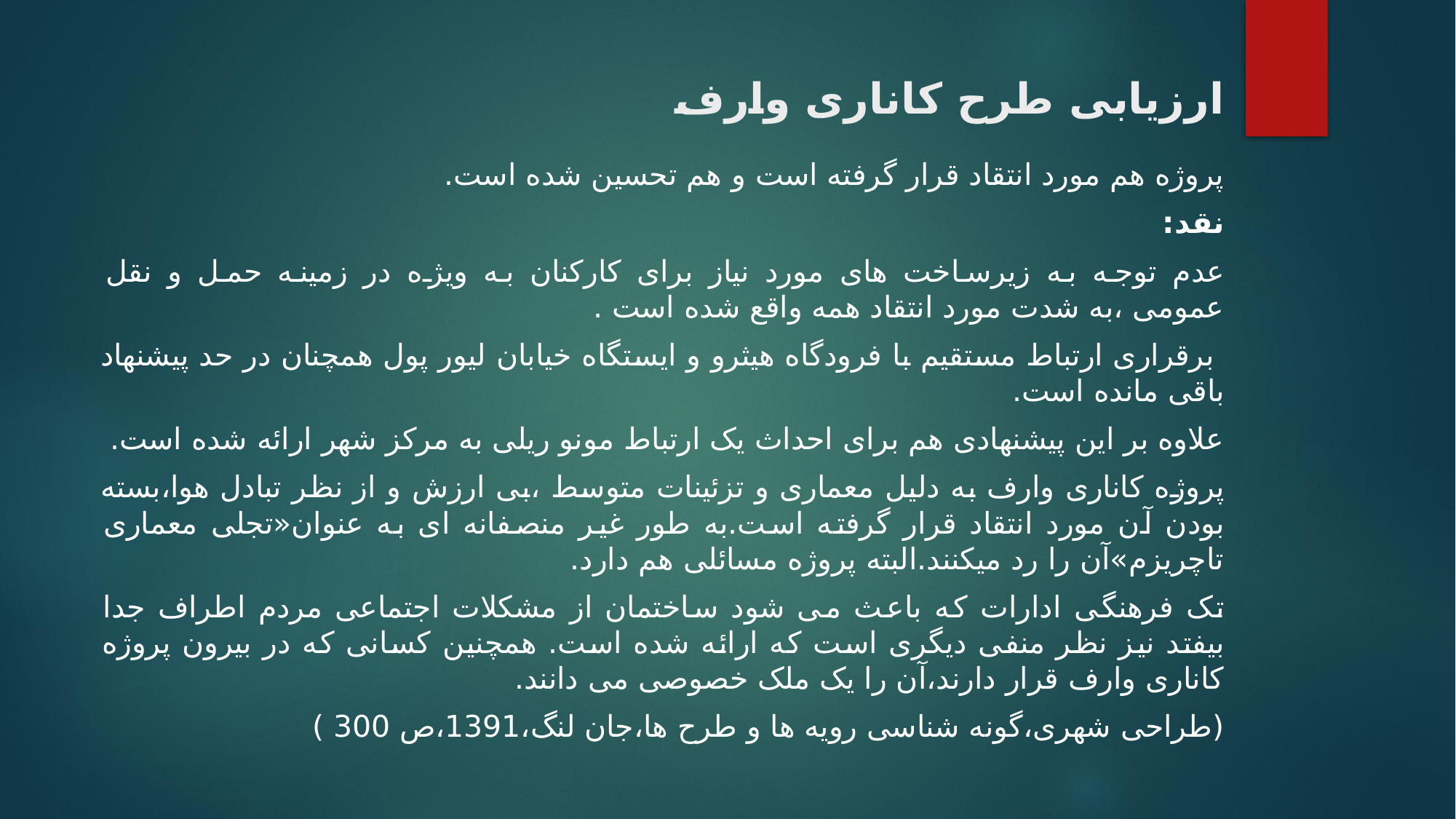

# ارزیابی طرح کاناری وارف
پروژه هم مورد انتقاد قرار گرفته است و هم تحسین شده است.
نقد:
عدم توجه به زیرساخت های مورد نیاز برای کارکنان به ویژه در زمینه حمل و نقل عمومی ،به شدت مورد انتقاد همه واقع شده است .
 برقراری ارتباط مستقیم با فرودگاه هیثرو و ایستگاه خیابان لیور پول همچنان در حد پیشنهاد باقی مانده است.
علاوه بر این پیشنهادی هم برای احداث یک ارتباط مونو ریلی به مرکز شهر ارائه شده است.
پروژه کاناری وارف به دلیل معماری و تزئینات متوسط ،بی ارزش و از نظر تبادل هوا،بسته بودن آن مورد انتقاد قرار گرفته است.به طور غیر منصفانه ای به عنوان«تجلی معماری تاچریزم»آن را رد میکنند.البته پروژه مسائلی هم دارد.
تک فرهنگی ادارات که باعث می شود ساختمان از مشکلات اجتماعی مردم اطراف جدا بیفتد نیز نظر منفی دیگری است که ارائه شده است. همچنین کسانی که در بیرون پروژه کاناری وارف قرار دارند،آن را یک ملک خصوصی می دانند.
(طراحی شهری،گونه شناسی رویه ها و طرح ها،جان لنگ،1391،ص 300 )